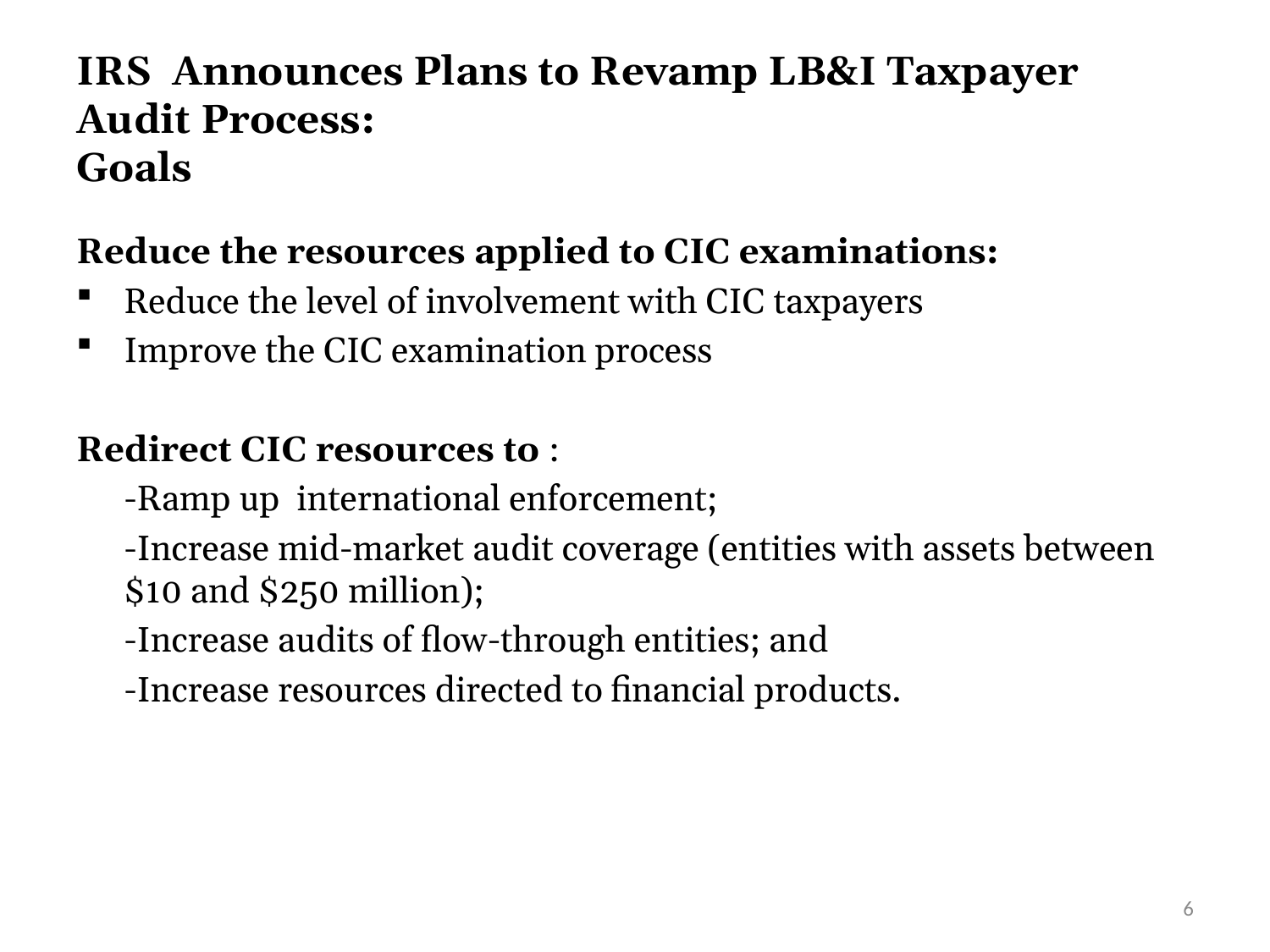

# IRS  Announces Plans to Revamp LB&I Taxpayer Audit Process: Goals
Reduce the resources applied to CIC examinations:
Reduce the level of involvement with CIC taxpayers
Improve the CIC examination process

Redirect CIC resources to :
	-Ramp up  international enforcement;
	-Increase mid-market audit coverage (entities with assets between $10 and $250 million);
	-Increase audits of flow-through entities; and
	-Increase resources directed to financial products.

6